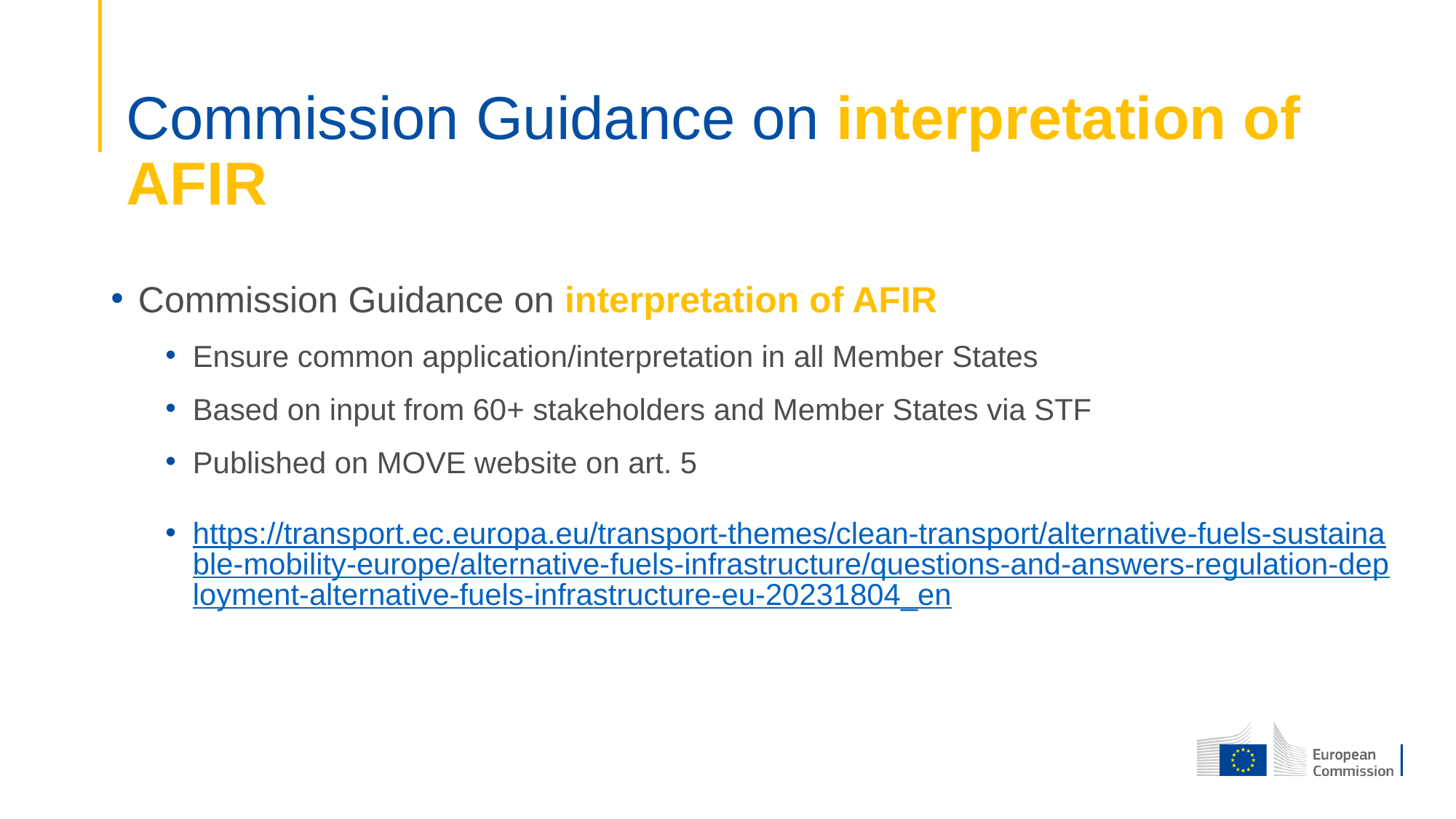

# Commission Guidance on interpretation of AFIR

Commission Guidance on interpretation of AFIR
Ensure common application/interpretation in all Member States
Based on input from 60+ stakeholders and Member States via STF
Published on MOVE website on art. 5
https://transport.ec.europa.eu/transport-themes/clean-transport/alternative-fuels-sustainable-mobility-europe/alternative-fuels-infrastructure/questions-and-answers-regulation-deployment-alternative-fuels-infrastructure-eu-20231804_en